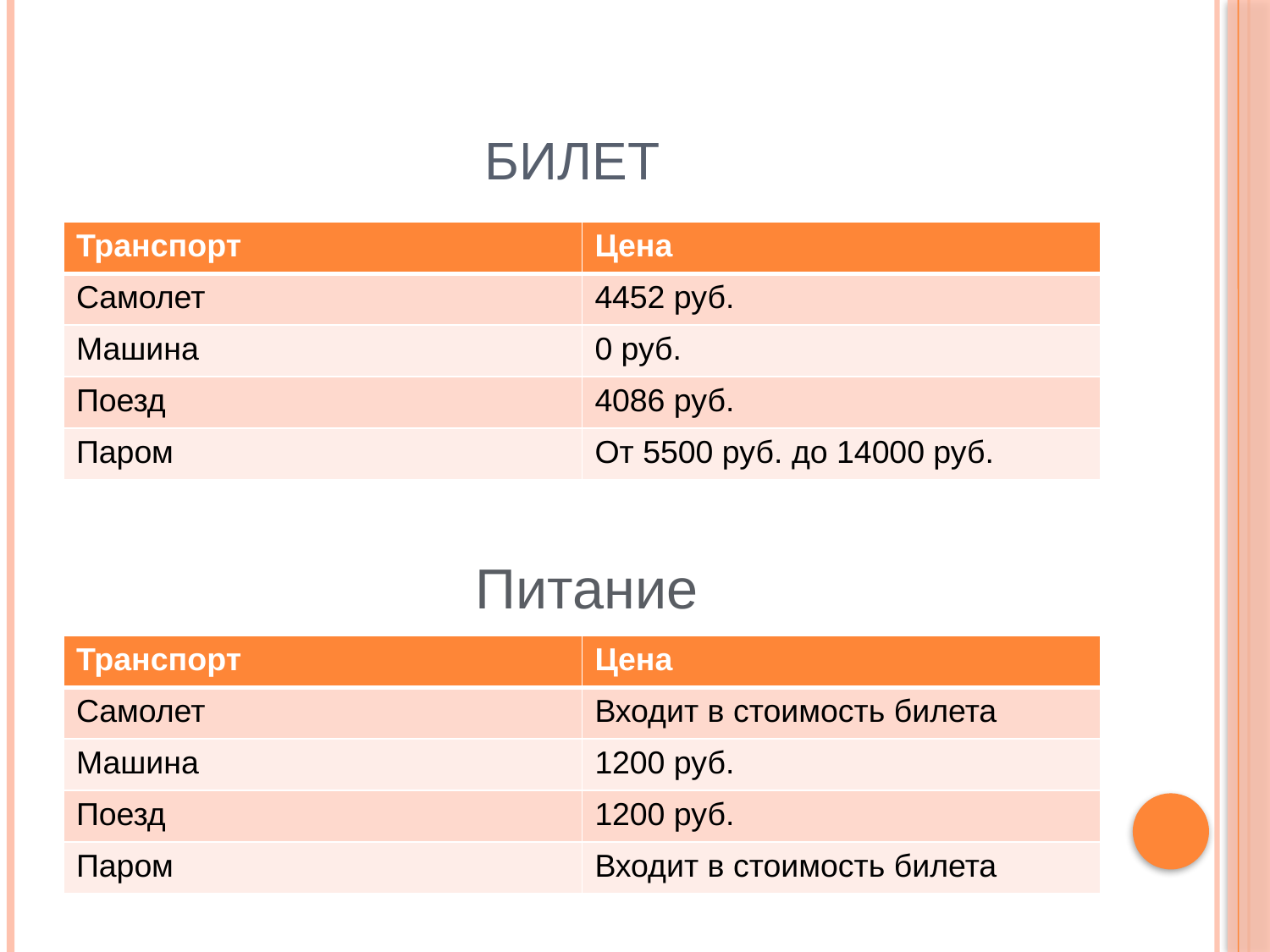

# Билет
| Транспорт | Цена |
| --- | --- |
| Самолет | 4452 руб. |
| Машина | 0 руб. |
| Поезд | 4086 руб. |
| Паром | От 5500 руб. до 14000 руб. |
            Питание
| Транспорт | Цена |
| --- | --- |
| Самолет | Входит в стоимость билета |
| Машина | 1200 руб. |
| Поезд | 1200 руб. |
| Паром | Входит в стоимость билета |